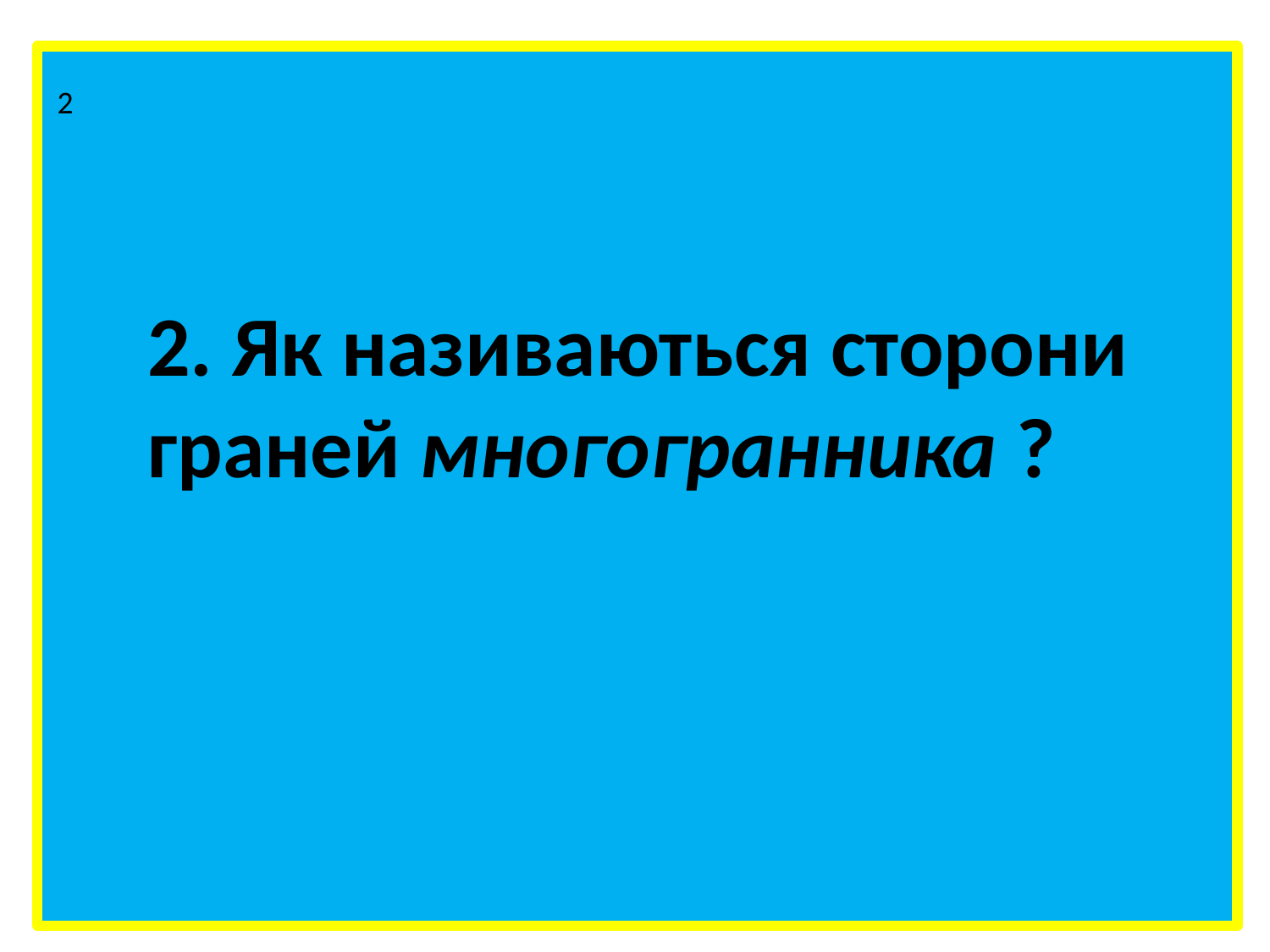

2
2. Як називаються сторони граней многогранника ?